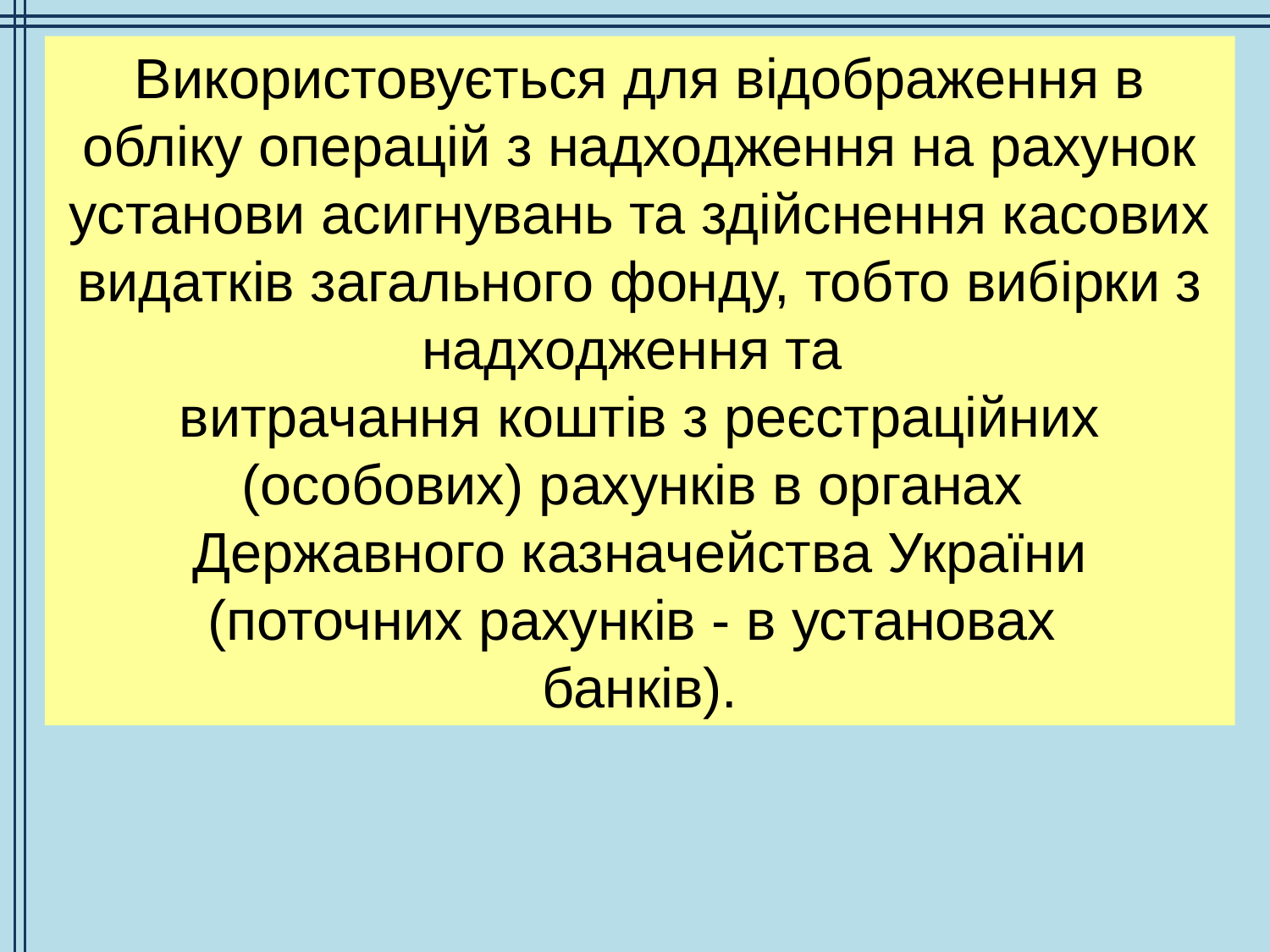

Використовується для відображення в обліку операцій з надходження на рахунок установи асигнувань та здійснення касових видатків загального фонду, тобто вибірки з надходження та
витрачання коштів з реєстраційних (особових) рахунків в органах
Державного казначейства України (поточних рахунків - в установах
банків).